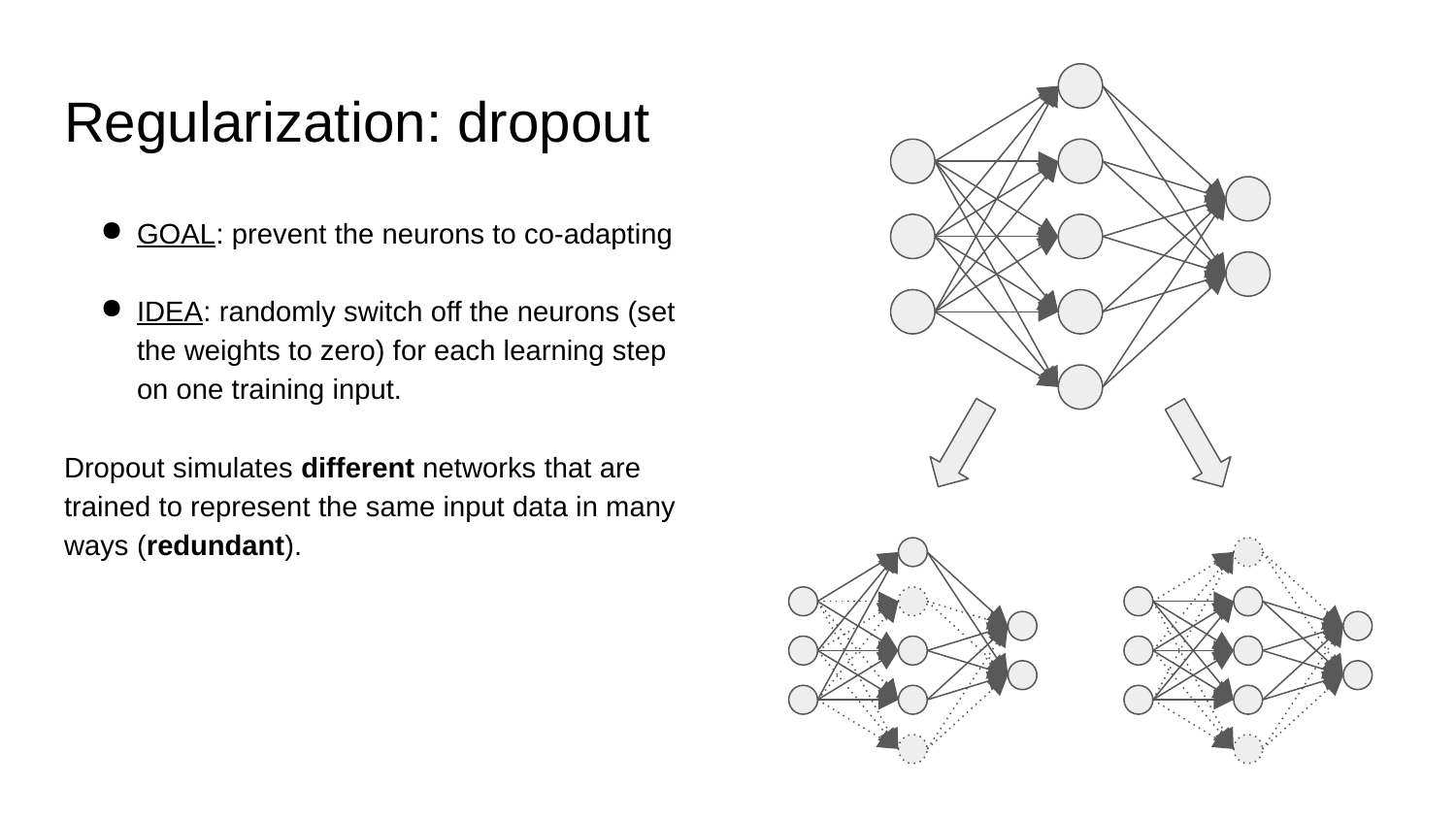

# Regularization: dropout

GOAL: prevent the neurons to co-adapting

IDEA: randomly switch off the neurons (set the weights to zero) for each learning step on one training input.

Dropout simulates different networks that are trained to represent the same input data in many ways (redundant).